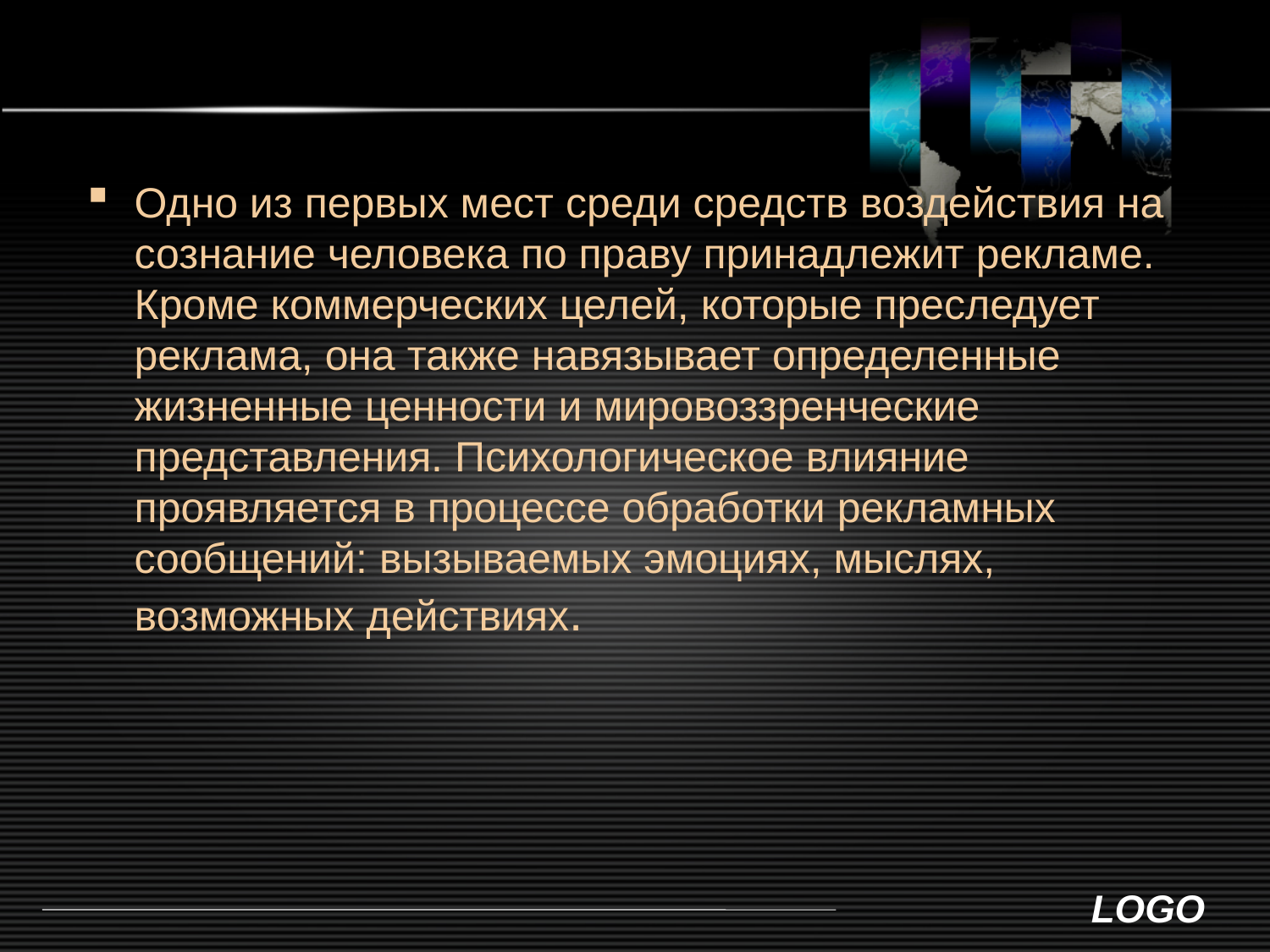

#
Одно из первых мест среди средств воздействия на сознание человека по праву принадлежит рекламе. Кроме коммерческих целей, которые преследует реклама, она также навязывает определенные жизненные ценности и мировоззренческие представления. Психологическое влияние проявляется в процессе обработки рекламных сообщений: вызываемых эмоциях, мыслях, возможных действиях.